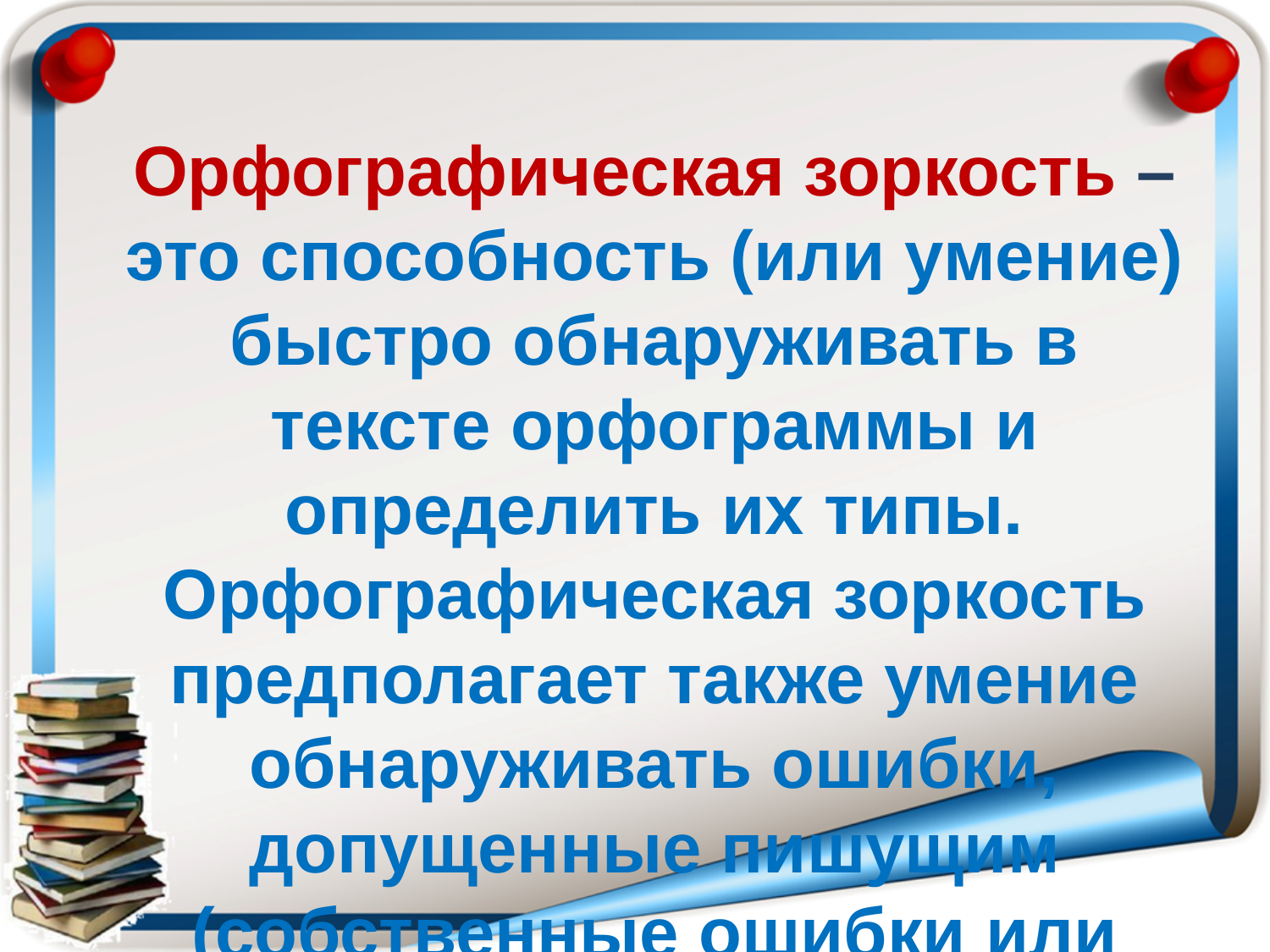

Орфографическая зоркость – это способность (или умение) быстро обнаруживать в тексте орфограммы и определить их типы. Орфографическая зоркость предполагает также умение обнаруживать ошибки, допущенные пишущим (собственные ошибки или чужие).